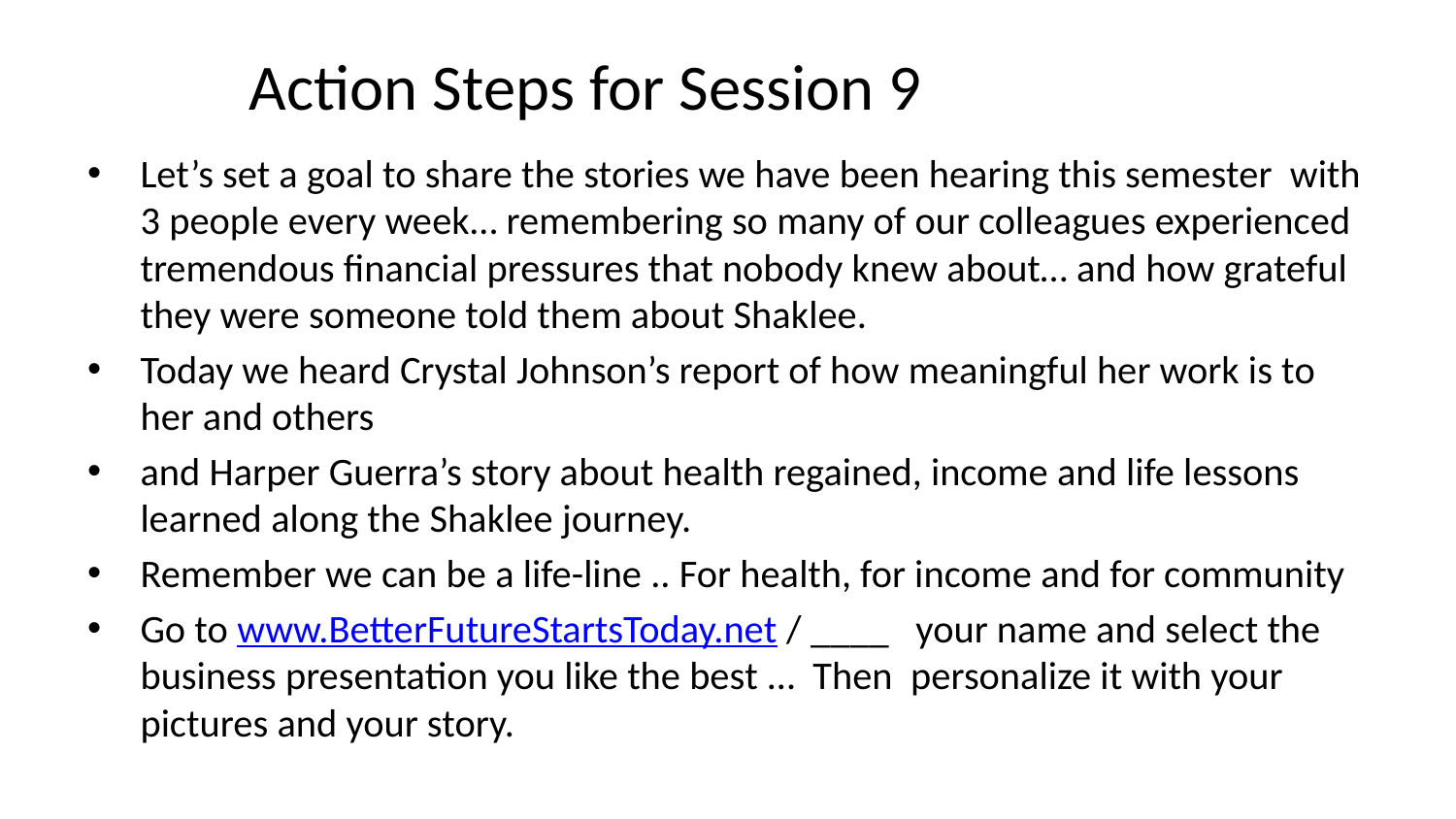

# Action Steps for Session 9
Let’s set a goal to share the stories we have been hearing this semester  with 3 people every week… remembering so many of our colleagues experienced tremendous financial pressures that nobody knew about… and how grateful they were someone told them about Shaklee.
Today we heard Crystal Johnson’s report of how meaningful her work is to her and others
and Harper Guerra’s story about health regained, income and life lessons learned along the Shaklee journey.
Remember we can be a life-line .. For health, for income and for community
Go to www.BetterFutureStartsToday.net / ____   your name and select the business presentation you like the best …  Then  personalize it with your pictures and your story.